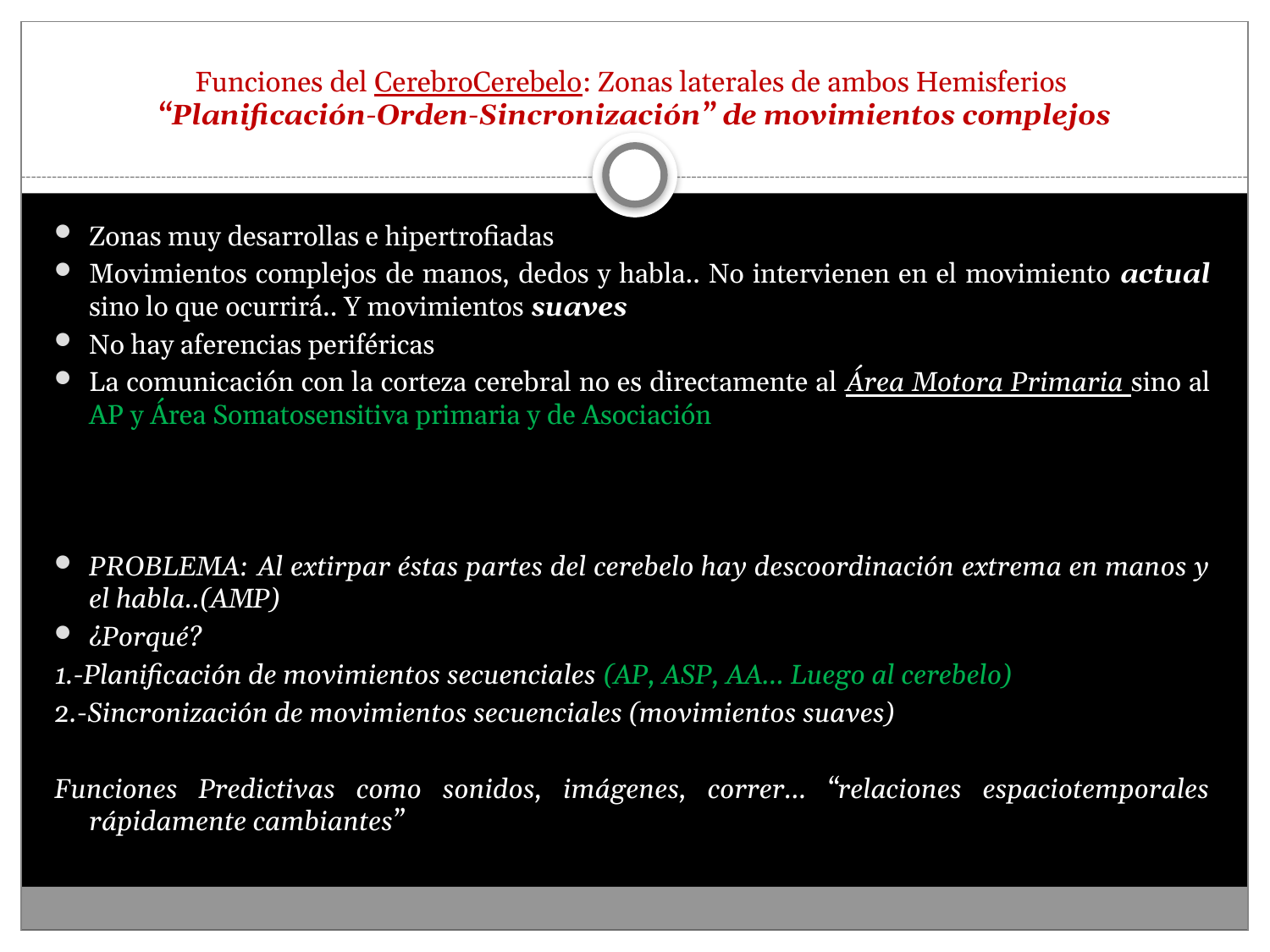

# Funciones del CerebroCerebelo: Zonas laterales de ambos Hemisferios “Planificación-Orden-Sincronización” de movimientos complejos
Zonas muy desarrollas e hipertrofiadas
Movimientos complejos de manos, dedos y habla.. No intervienen en el movimiento actual sino lo que ocurrirá.. Y movimientos suaves
No hay aferencias periféricas
La comunicación con la corteza cerebral no es directamente al Área Motora Primaria sino al AP y Área Somatosensitiva primaria y de Asociación

PROBLEMA: Al extirpar éstas partes del cerebelo hay descoordinación extrema en manos y el habla..(AMP)
¿Porqué?
1.-Planificación de movimientos secuenciales (AP, ASP, AA… Luego al cerebelo)
2.-Sincronización de movimientos secuenciales (movimientos suaves)

Funciones Predictivas como sonidos, imágenes, correr… “relaciones espaciotemporales rápidamente cambiantes”